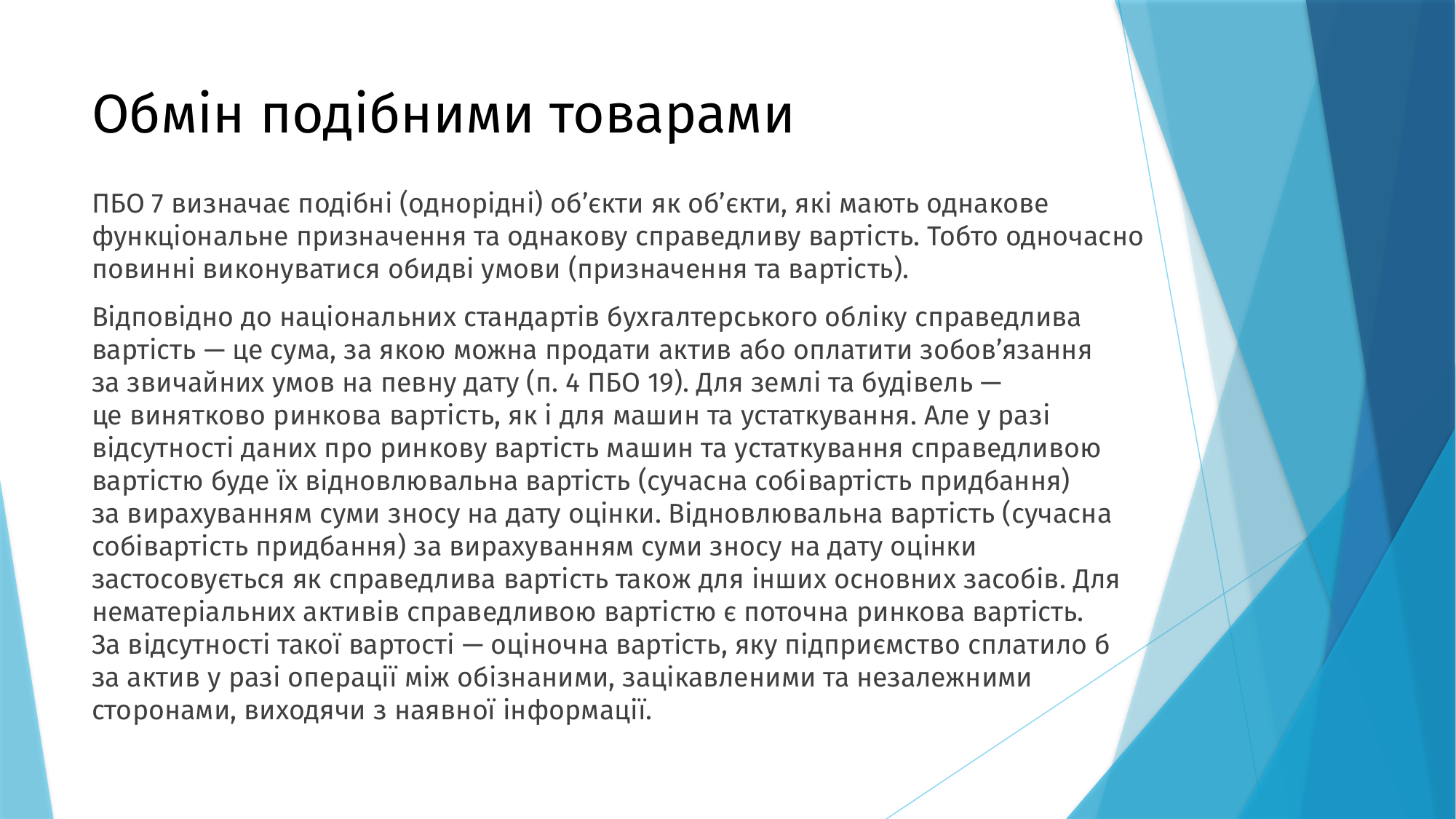

# Обмін подібними товарами
ПБО 7 визначає подібні (однорідні) об’єкти як об’єкти, які мають однакове функціональне призначення та однакову справедливу вартість. Тобто одночасно повинні виконуватися обидві умови (призначення та вартість).
Відповідно до національних стандартів бухгалтерського обліку справедлива вартість — це сума, за якою можна продати актив або оплатити зобов’язання за звичайних умов на певну дату (п. 4 ПБО 19). Для землі та будівель — це винятково ринкова вартість, як і для машин та устаткування. Але у разі відсутності даних про ринкову вартість машин та устаткування справедливою вартістю буде їх відновлювальна вартість (сучасна собі­вартість придбання) за вирахуванням суми зносу на дату оцінки. Відновлювальна вартість (сучасна собівартість придбання) за вирахуванням суми зносу на дату оцінки застосовується як справедлива вартість також для інших основних засобів. Для нематеріальних активів справедливою вартістю є поточна ринкова вартість. За відсутності такої вартості — оціночна вартість, яку підприємство сплатило б за актив у разі операції між обізнаними, зацікавленими та незалежними сторонами, виходячи з наявної інформації.